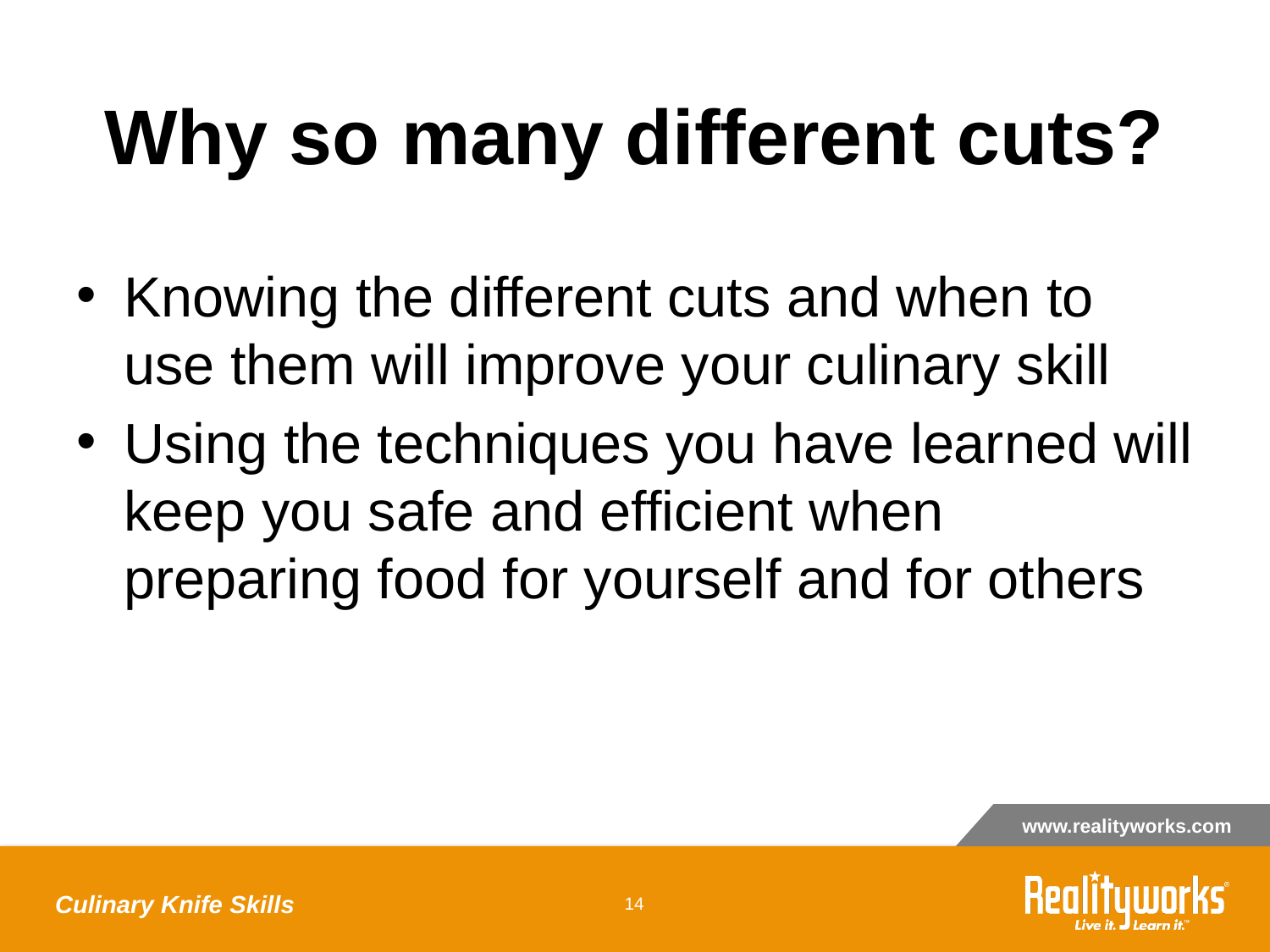

# Why so many different cuts?
Knowing the different cuts and when to use them will improve your culinary skill
Using the techniques you have learned will keep you safe and efficient when preparing food for yourself and for others
Culinary Knife Skills
14